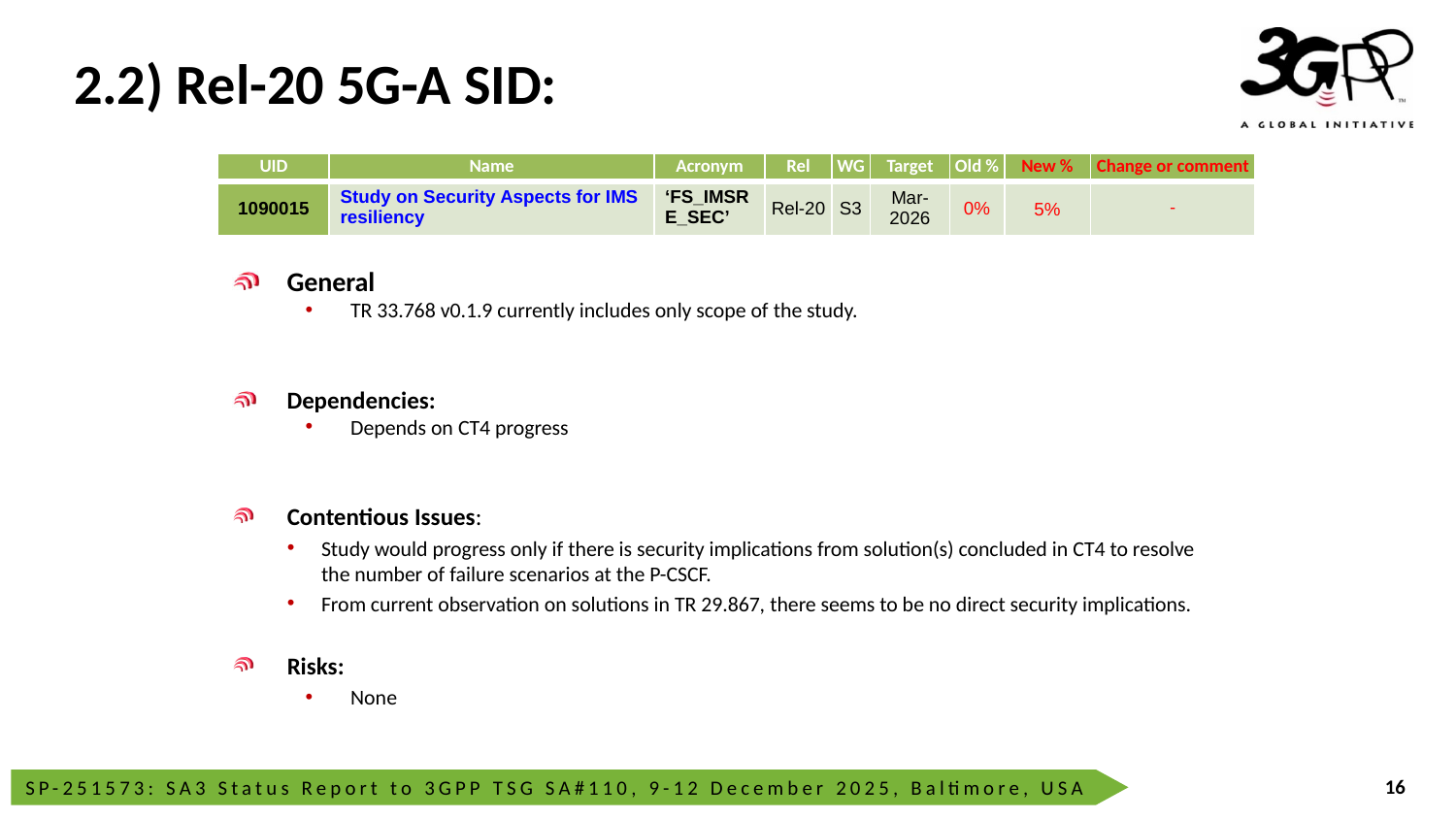

2.2) Rel-20 5G-A SID:
| UID | Name | Acronym | Rel | WG | Target | Old % | New % | Change or comment |
| --- | --- | --- | --- | --- | --- | --- | --- | --- |
| 1090015 | Study on Security Aspects for IMS resiliency | ‘FS\_IMSRE\_SEC’ | Rel-20 | S3 | Mar-2026 | 0% | 5% | - |
General
TR 33.768 v0.1.9 currently includes only scope of the study.

Dependencies:
Depends on CT4 progress

Contentious Issues:
Study would progress only if there is security implications from solution(s) concluded in CT4 to resolve the number of failure scenarios at the P-CSCF.
From current observation on solutions in TR 29.867, there seems to be no direct security implications.

Risks:
None